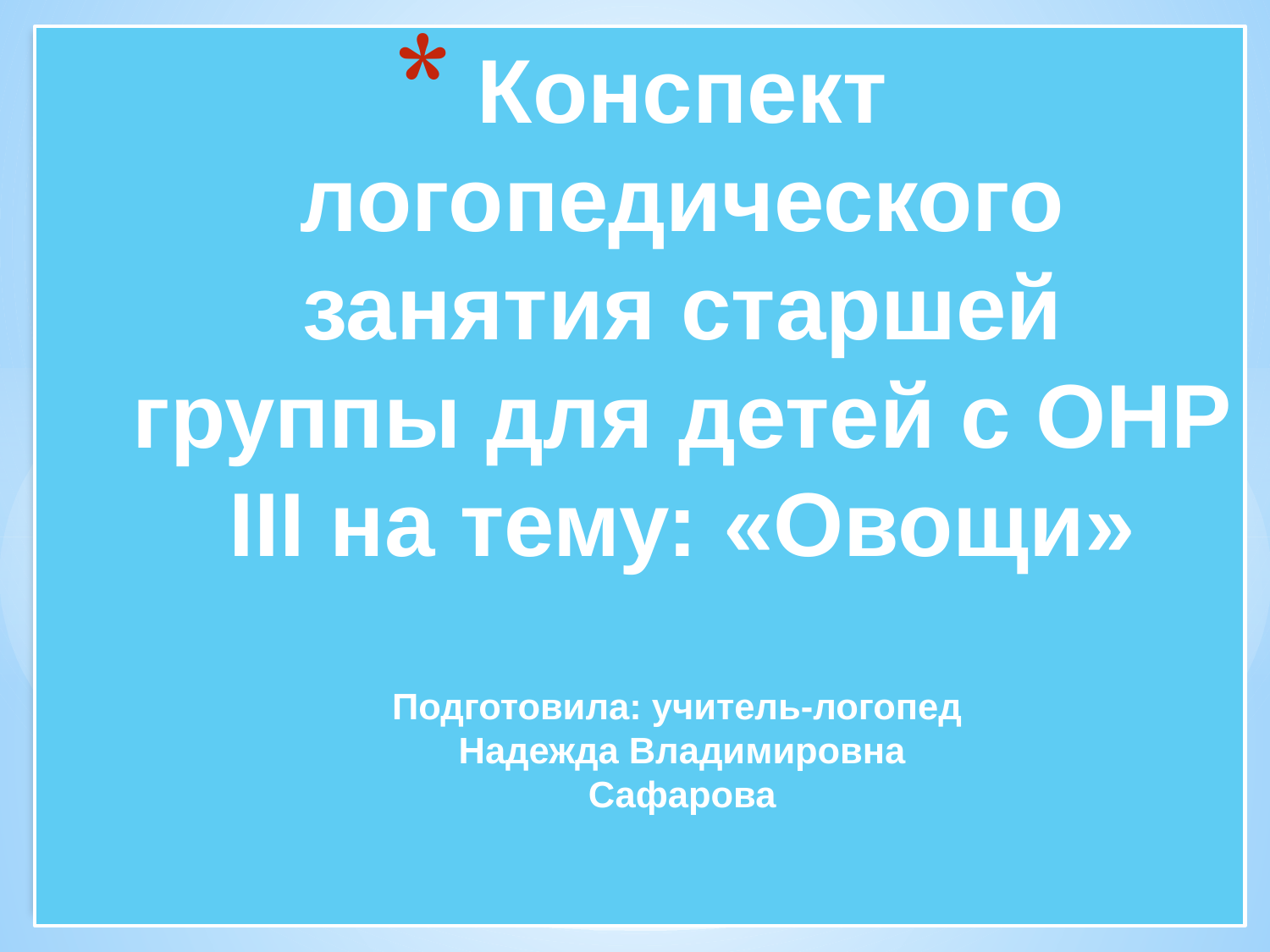

# Конспект логопедического занятия старшей группы для детей с ОНР III на тему: «Овощи» Подготовила: учитель-логопед Надежда Владимировна Сафарова